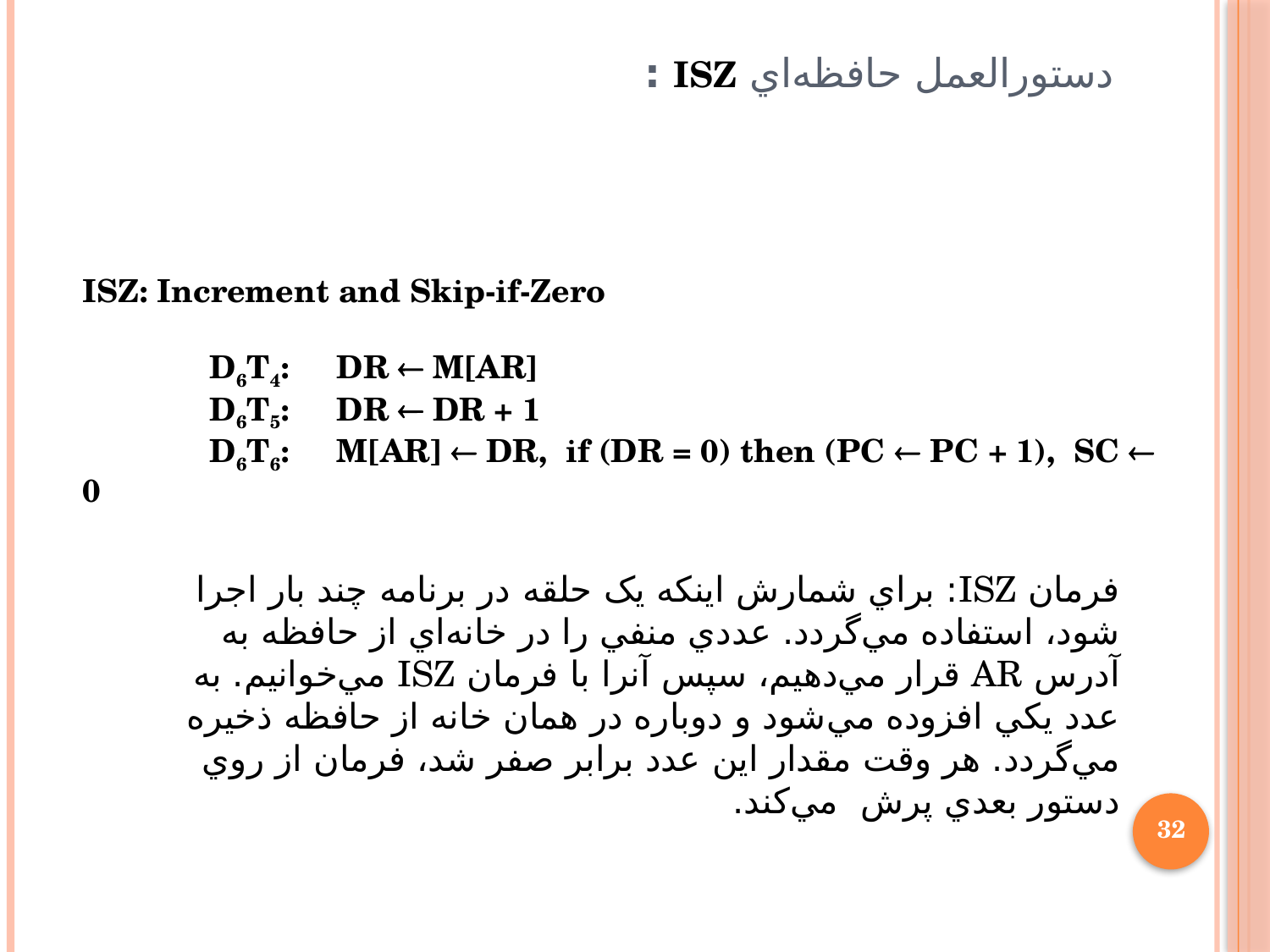

# دستورالعمل‌ حافظه‌اي ISZ :

ISZ: Increment and Skip-if-Zero

	D6T4:	DR ← M[AR]
	D6T5:	DR ← DR + 1
	D6T6:	M[AR] ← DR,  if (DR = 0) then (PC ← PC + 1),  SC ← 0

فرمان ISZ: براي شمارش اينکه يک حلقه در برنامه چند بار اجرا شود، استفاده مي‌گردد. عددي منفي را در خانه‌اي از حافظه به آدرس AR قرار مي‌دهيم، سپس آنرا با فرمان ISZ مي‌خوانيم. به عدد يکي افزوده مي‌شود و دوباره در همان خانه از حافظه ذخيره مي‌گردد. هر وقت مقدار اين عدد برابر صفر شد، فرمان از روي دستور بعدي پرش  مي‌کند.
32